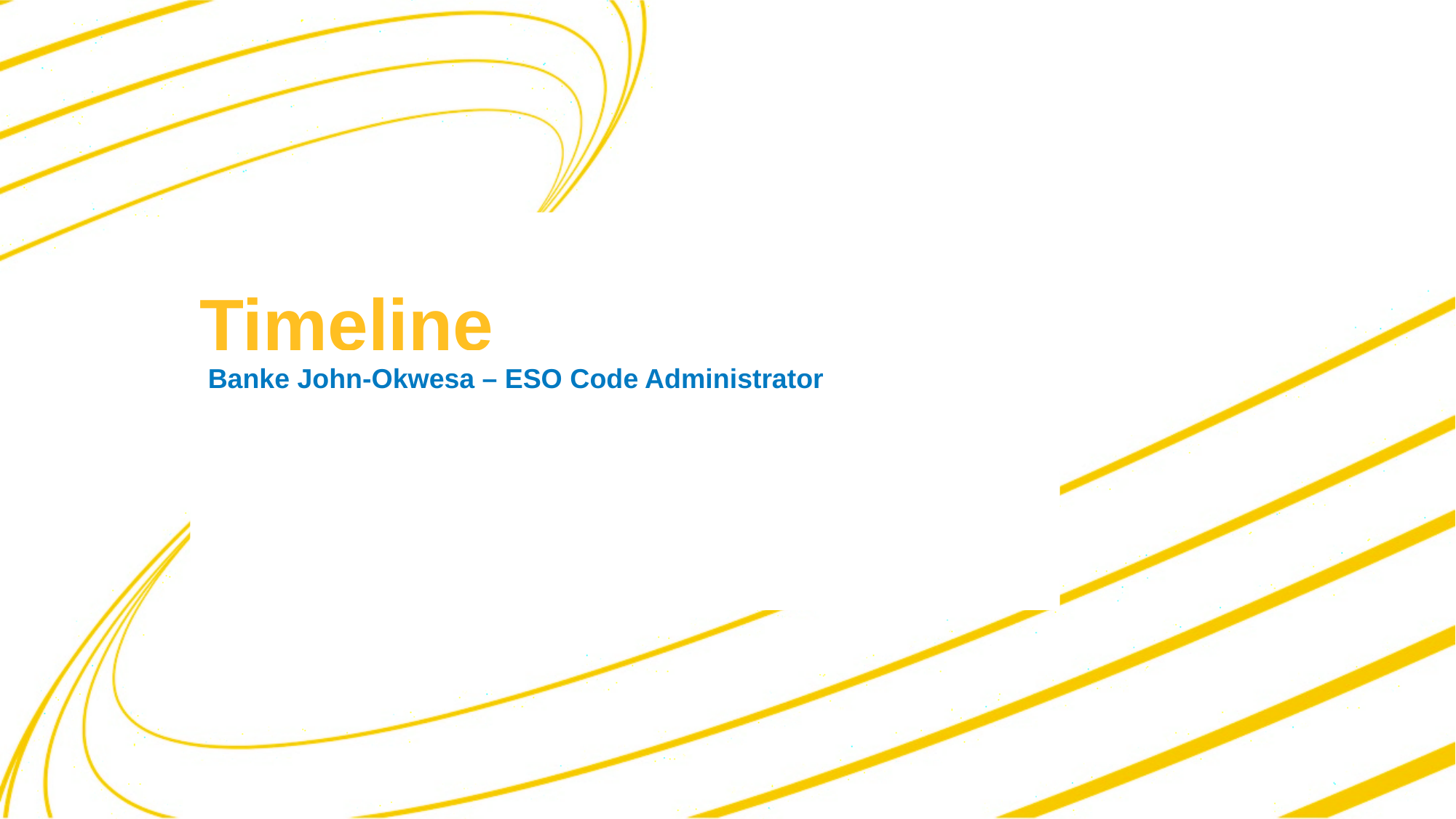

Timeline

Banke John-Okwesa – ESO Code Administrator